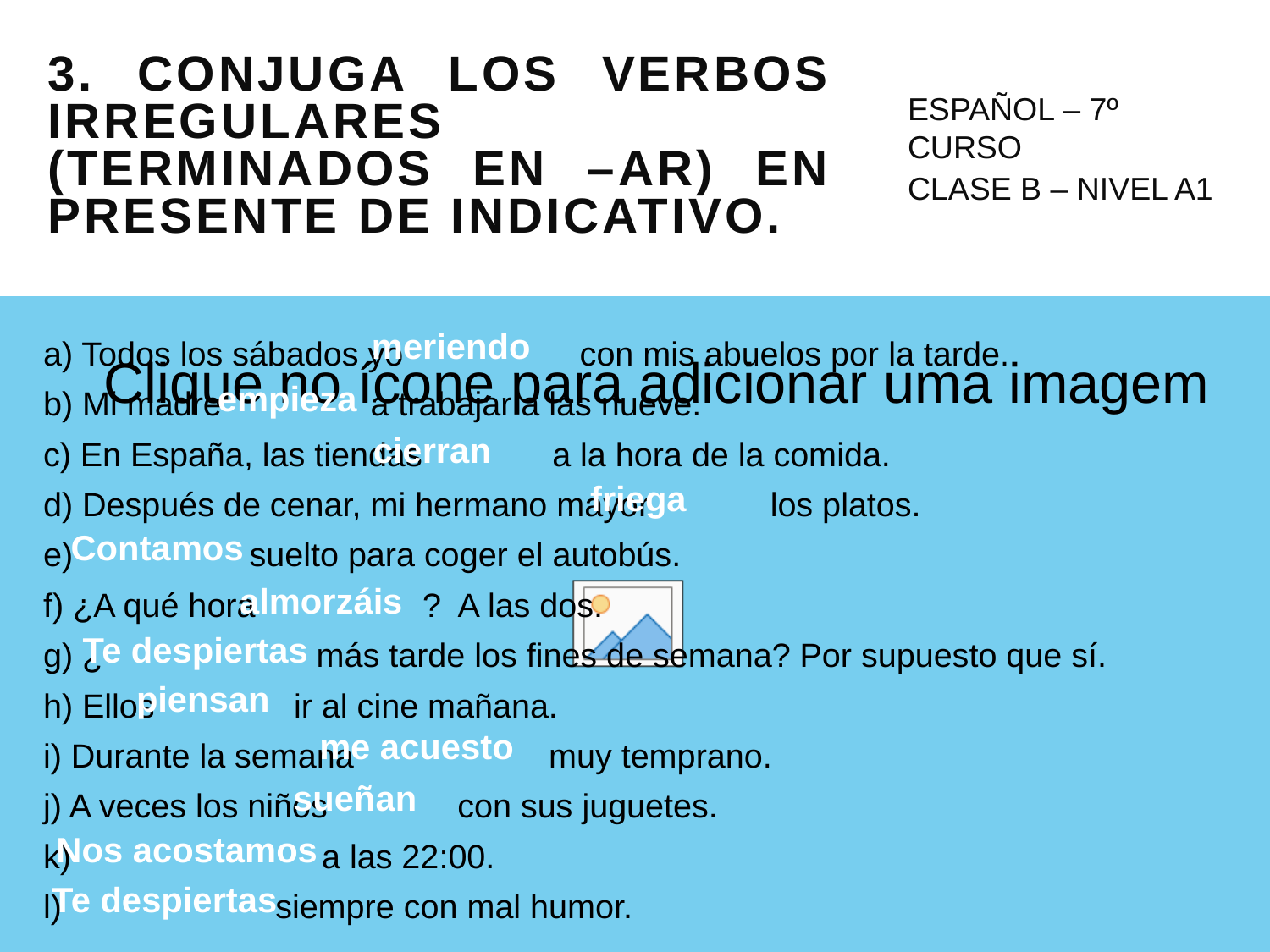

# 3. Conjuga los verbos irregulares  (terminados en –ar) en presente de indicativo.
ESPAÑOL – 7º CURSO
CLASE B – NIVEL A1

meriendo
a) Todos los sábados yo                   con mis abuelos por la tarde.
b) Mi madre                a trabajar a las nueve.
c) En España, las tiendas              a la hora de la comida.
d) Después de cenar, mi hermano mayor             los platos.
e)                   suelto para coger el autobús.
f) ¿A qué hora                  ?  A las dos.
g) ¿                       más tarde los fines de semana? Por supuesto que sí.
h) Ellos               ir al cine mañana.
i) Durante la semana                     muy temprano.
j) A veces los niños              con sus juguetes.
k)                           a las 22:00.
l)                       siempre con mal humor.

empieza

cierran

friega

Contamos

almorzáis

Te despiertas
piensan

me acuesto

sueñan
Nos acostamos

Te despiertas